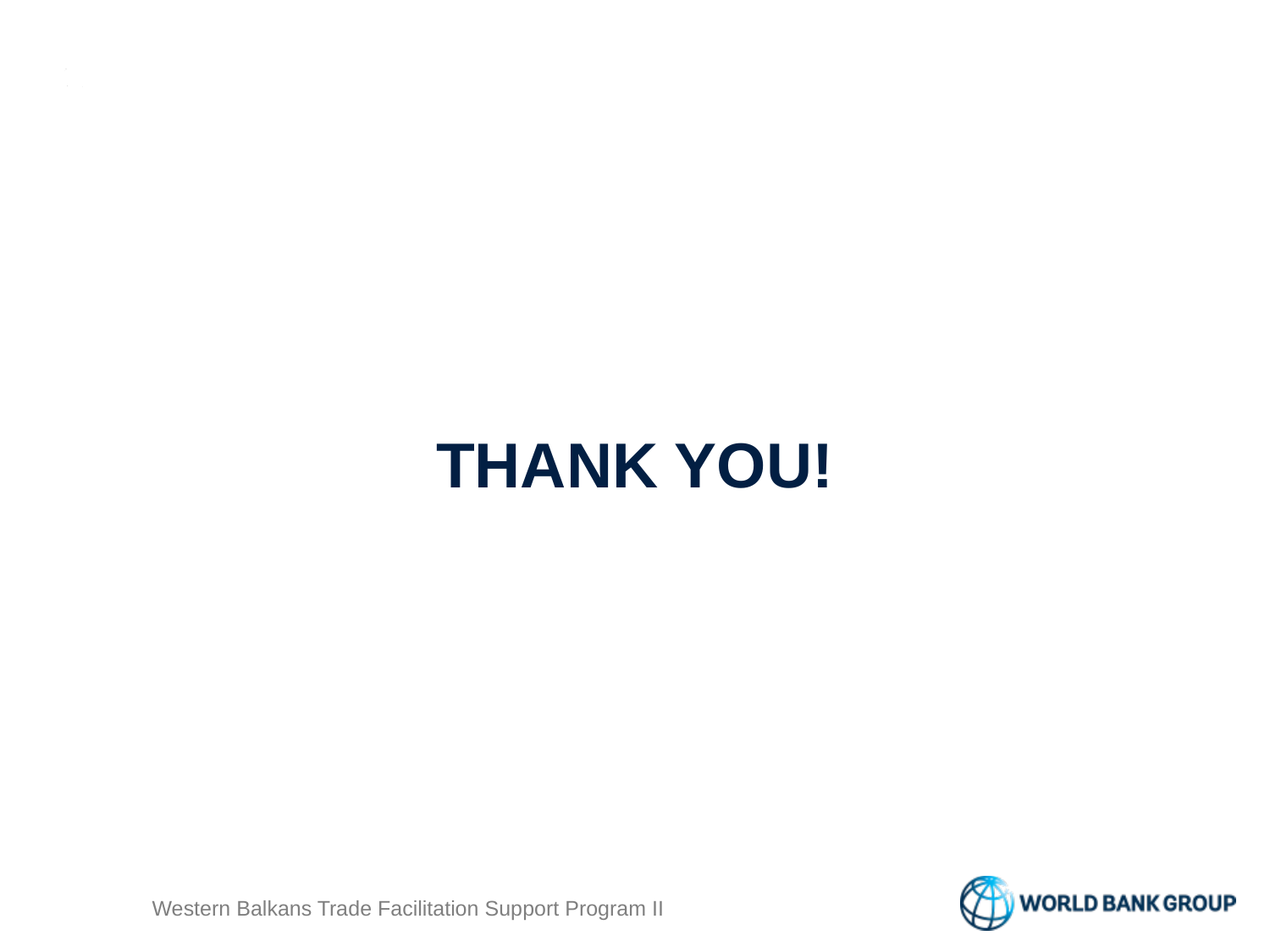

# THANK YOU!
Western Balkans Trade Facilitation Support Program II